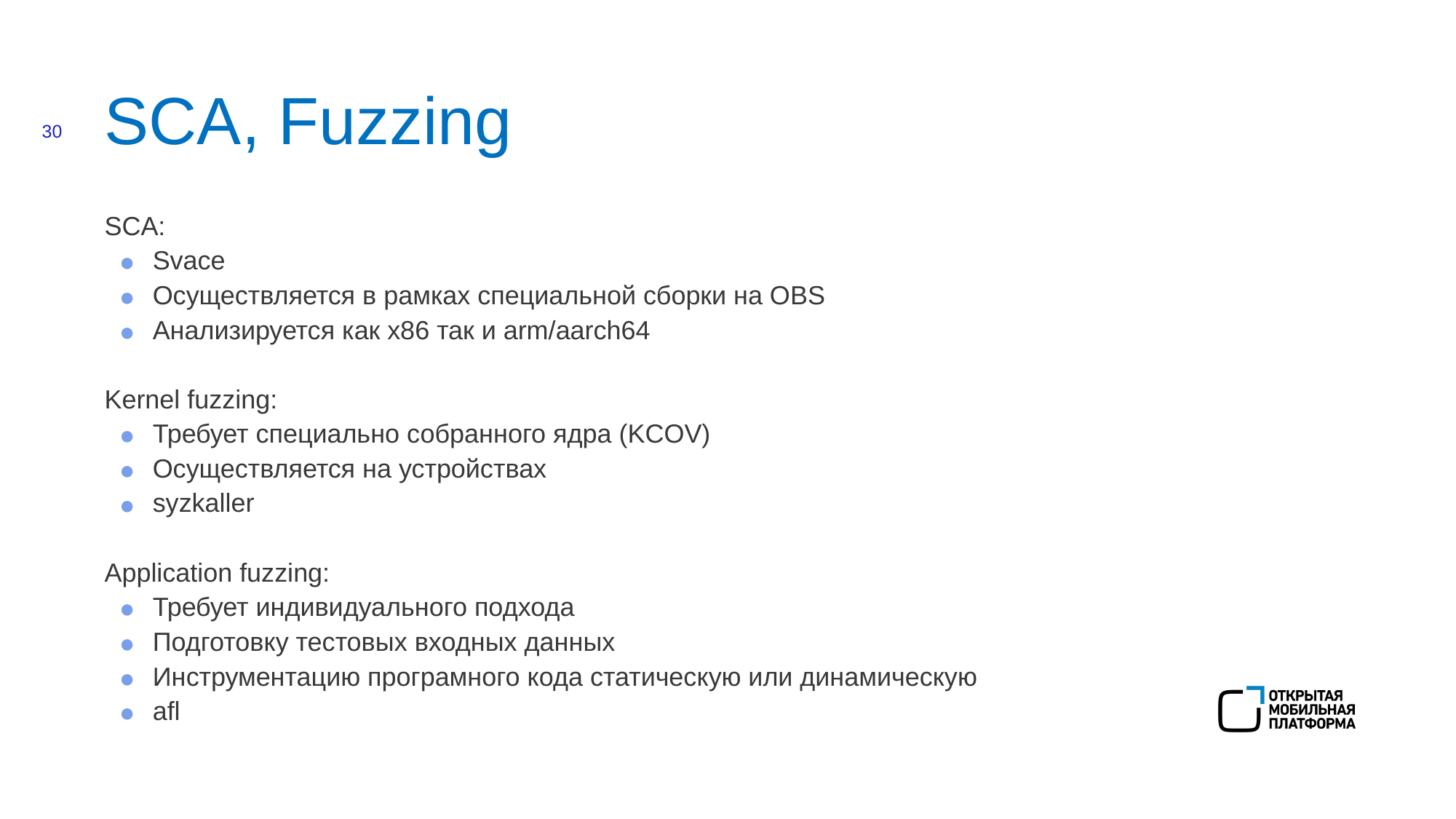

30
# SCA, Fuzzing
SCA:
Svace
Осуществляется в рамках специальной сборки на OBS
Анализируется как x86 так и arm/aarch64

Kernel fuzzing:
Требует специально собранного ядра (KCOV)
Осуществляется на устройствах
syzkaller

Application fuzzing:
Требует индивидуального подхода
Подготовку тестовых входных данных
Инструментацию програмного кода статическую или динамическую
afl